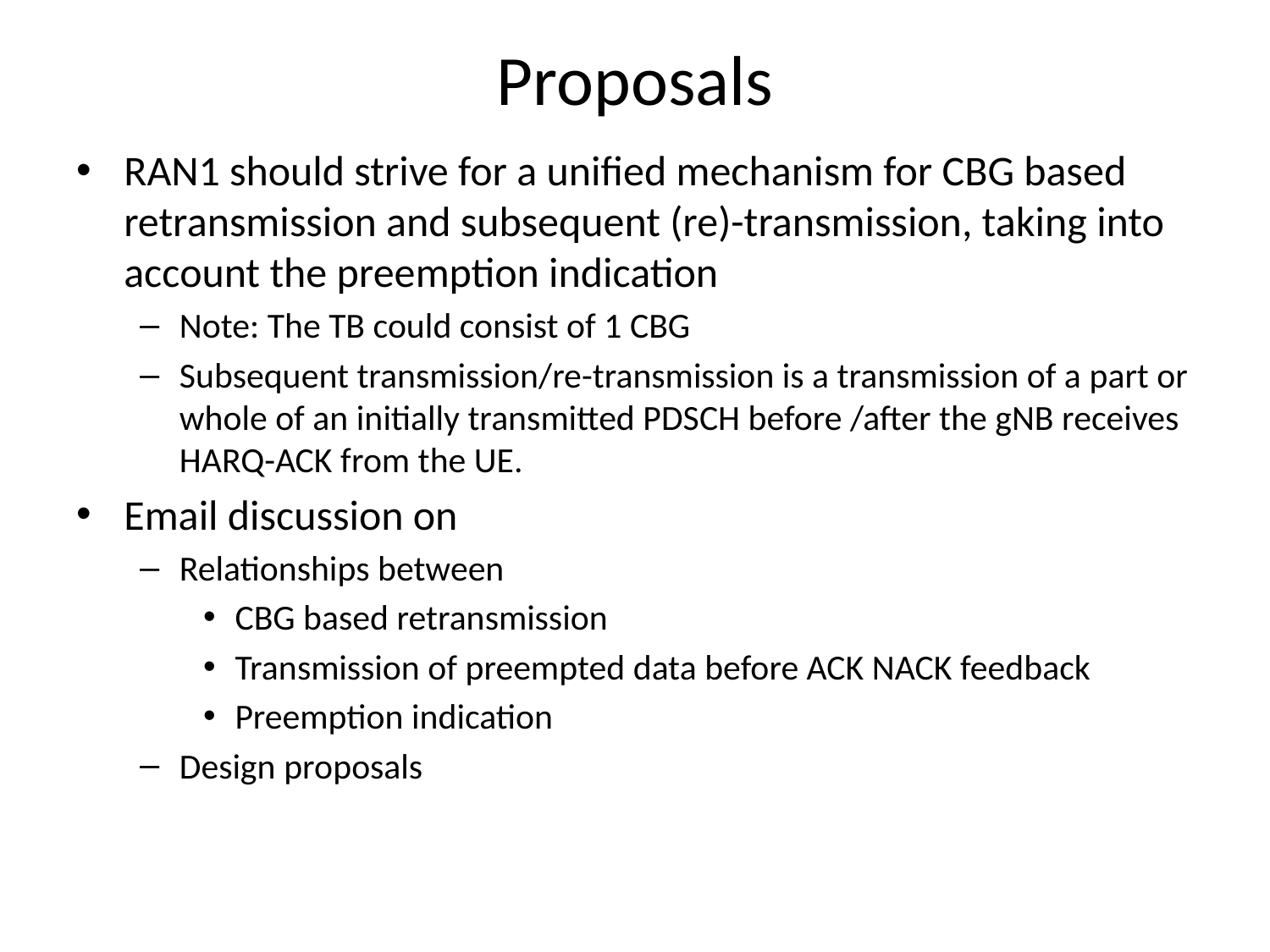

Proposals
RAN1 should strive for a unified mechanism for CBG based retransmission and subsequent (re)-transmission, taking into account the preemption indication
Note: The TB could consist of 1 CBG
Subsequent transmission/re-transmission is a transmission of a part or whole of an initially transmitted PDSCH before /after the gNB receives HARQ-ACK from the UE.
Email discussion on
Relationships between
CBG based retransmission
Transmission of preempted data before ACK NACK feedback
Preemption indication
Design proposals